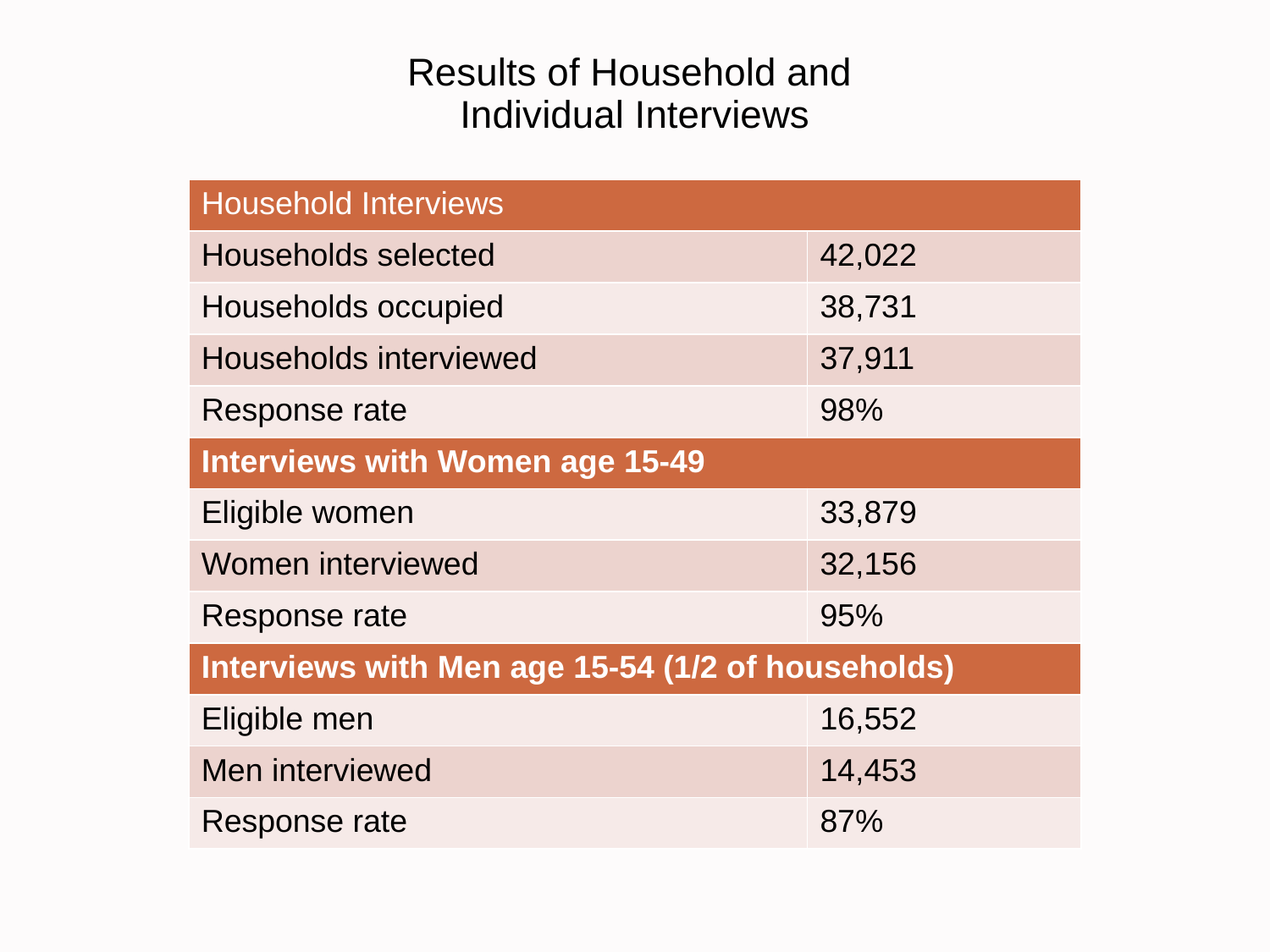

# Results of Household and Individual Interviews
| Household Interviews |  |
| --- | --- |
| Households selected | 42,022 |
| Households occupied | 38,731 |
| Households interviewed | 37,911 |
| Response rate | 98% |
| Interviews with Women age 15-49 |  |
| Eligible women | 33,879 |
| Women interviewed | 32,156 |
| Response rate | 95% |
| Interviews with Men age 15-54 (1/2 of households) |  |
| Eligible men | 16,552 |
| Men interviewed | 14,453 |
| Response rate | 87% |